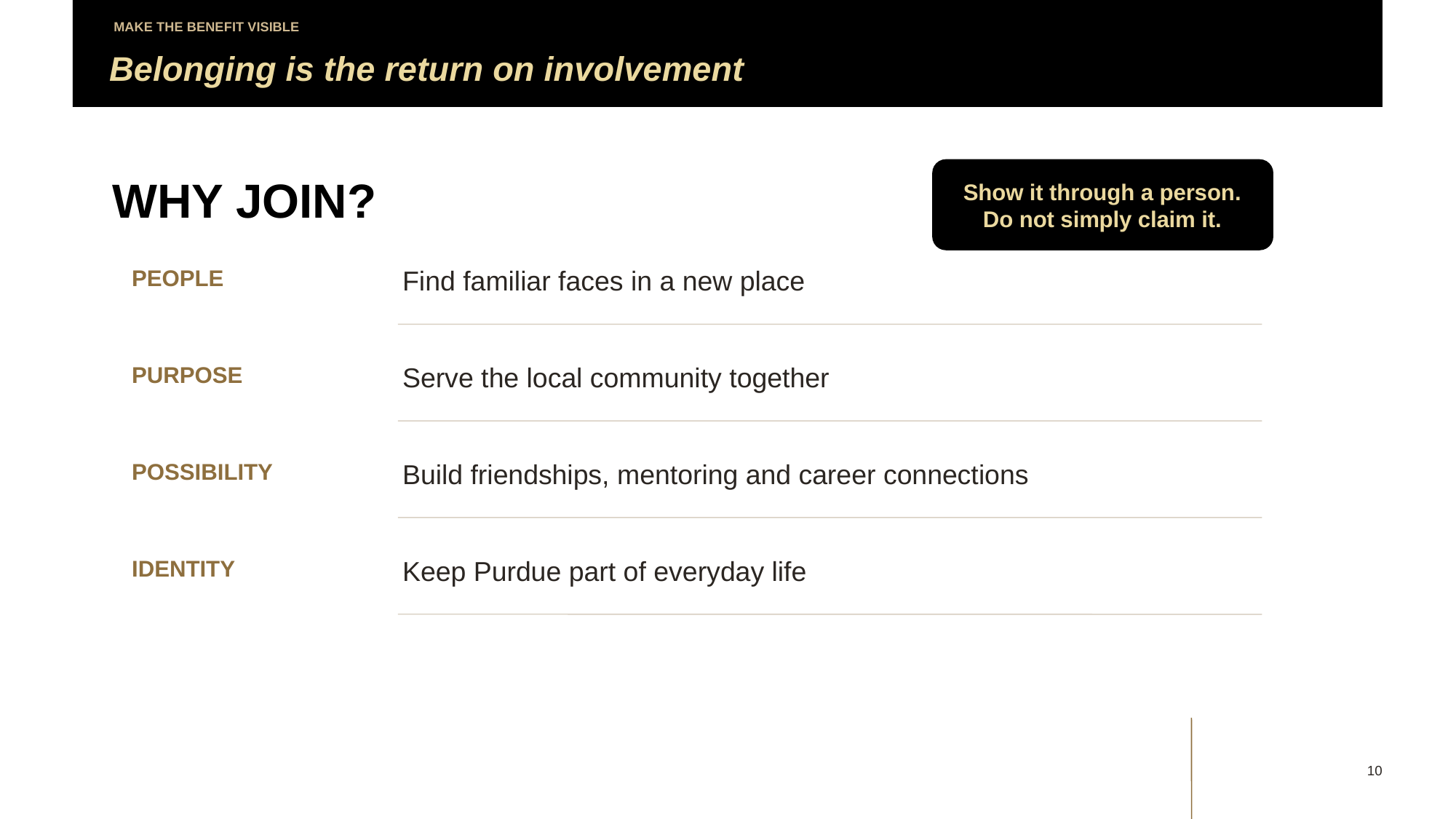

MAKE THE BENEFIT VISIBLE
Belonging is the return on involvement

WHY JOIN?
Show it through a person.
Do not simply claim it.
PEOPLE
Find familiar faces in a new place

PURPOSE
Serve the local community together

POSSIBILITY
Build friendships, mentoring and career connections

IDENTITY
Keep Purdue part of everyday life

10